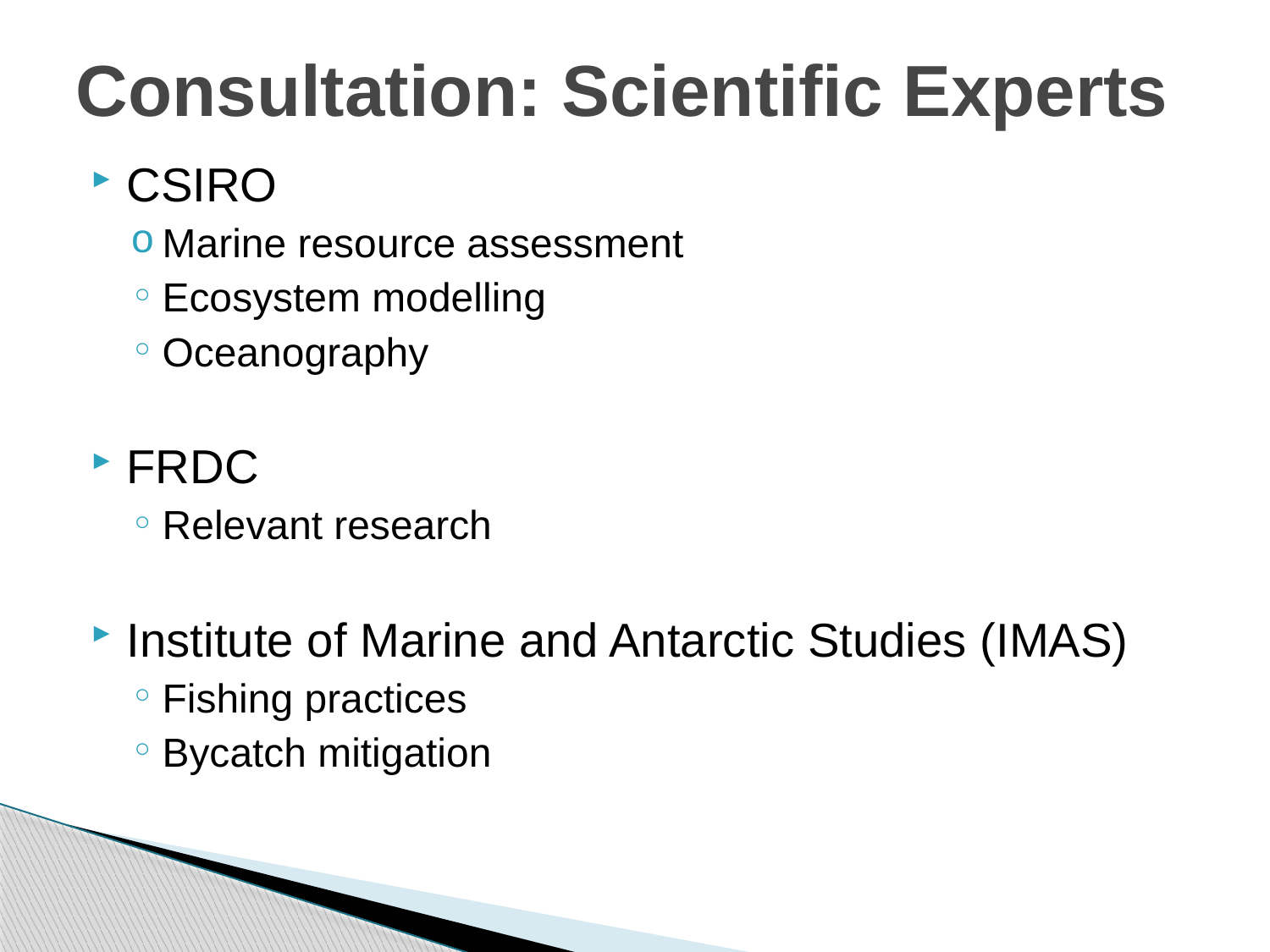

# Consultation: Scientific Experts
CSIRO
Marine resource assessment
Ecosystem modelling
Oceanography

FRDC
Relevant research

Institute of Marine and Antarctic Studies (IMAS)
Fishing practices
Bycatch mitigation